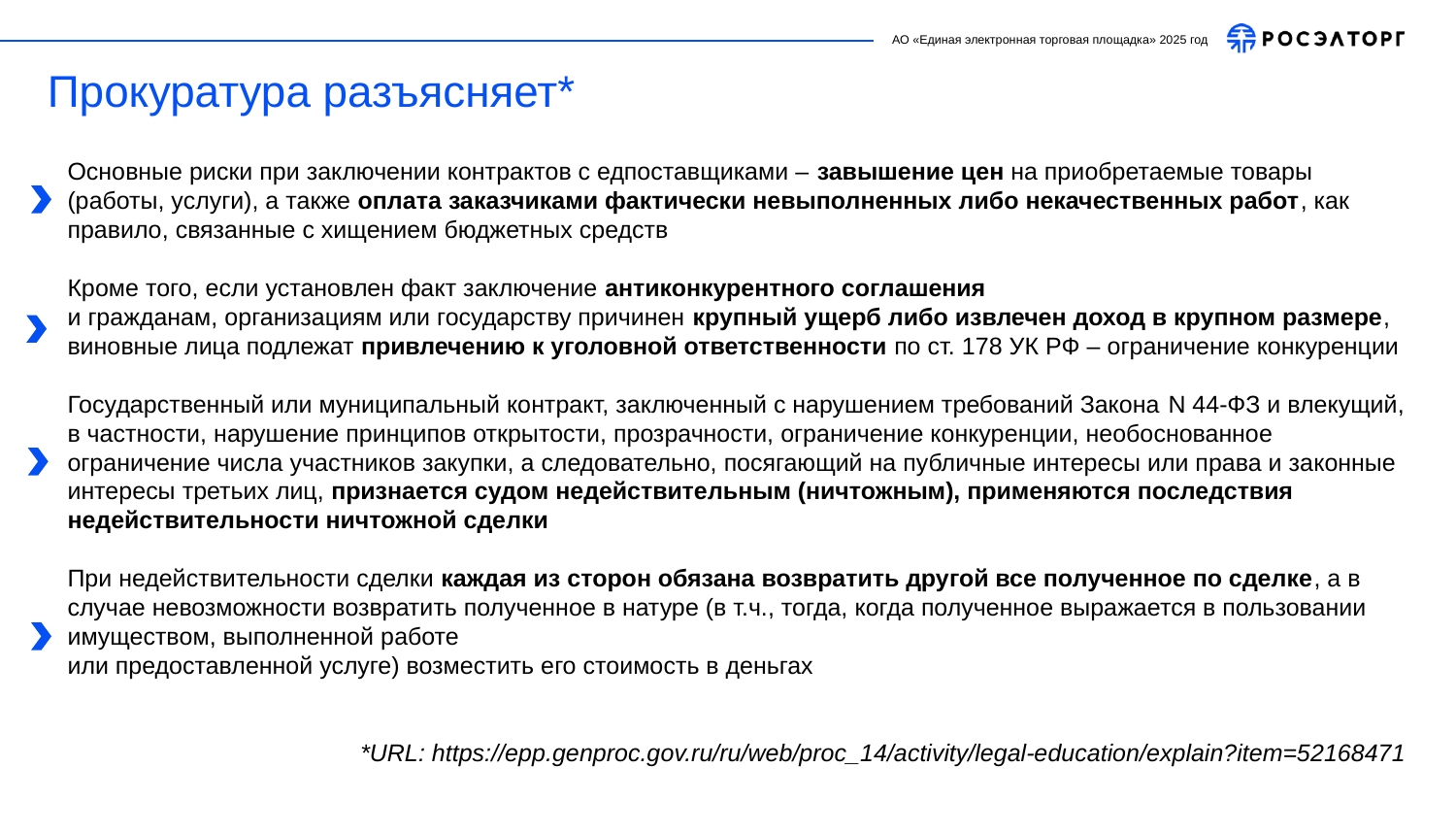

Прокуратура разъясняет*
Основные риски при заключении контрактов с едпоставщиками – завышение цен на приобретаемые товары (работы, услуги), а также оплата заказчиками фактически невыполненных либо некачественных работ, как правило, связанные с хищением бюджетных средств

Кроме того, если установлен факт заключение антиконкурентного соглашения
и гражданам, организациям или государству причинен крупный ущерб либо извлечен доход в крупном размере, виновные лица подлежат привлечению к уголовной ответственности по ст. 178 УК РФ – ограничение конкуренции

Государственный или муниципальный контракт, заключенный с нарушением требований Закона N 44-ФЗ и влекущий, в частности, нарушение принципов открытости, прозрачности, ограничение конкуренции, необоснованное ограничение числа участников закупки, а следовательно, посягающий на публичные интересы или права и законные интересы третьих лиц, признается судом недействительным (ничтожным), применяются последствия недействительности ничтожной сделки

При недействительности сделки каждая из сторон обязана возвратить другой все полученное по сделке, а в случае невозможности возвратить полученное в натуре (в т.ч., тогда, когда полученное выражается в пользовании имуществом, выполненной работе
или предоставленной услуге) возместить его стоимость в деньгах

*URL: https://epp.genproc.gov.ru/ru/web/proc_14/activity/legal-education/explain?item=52168471